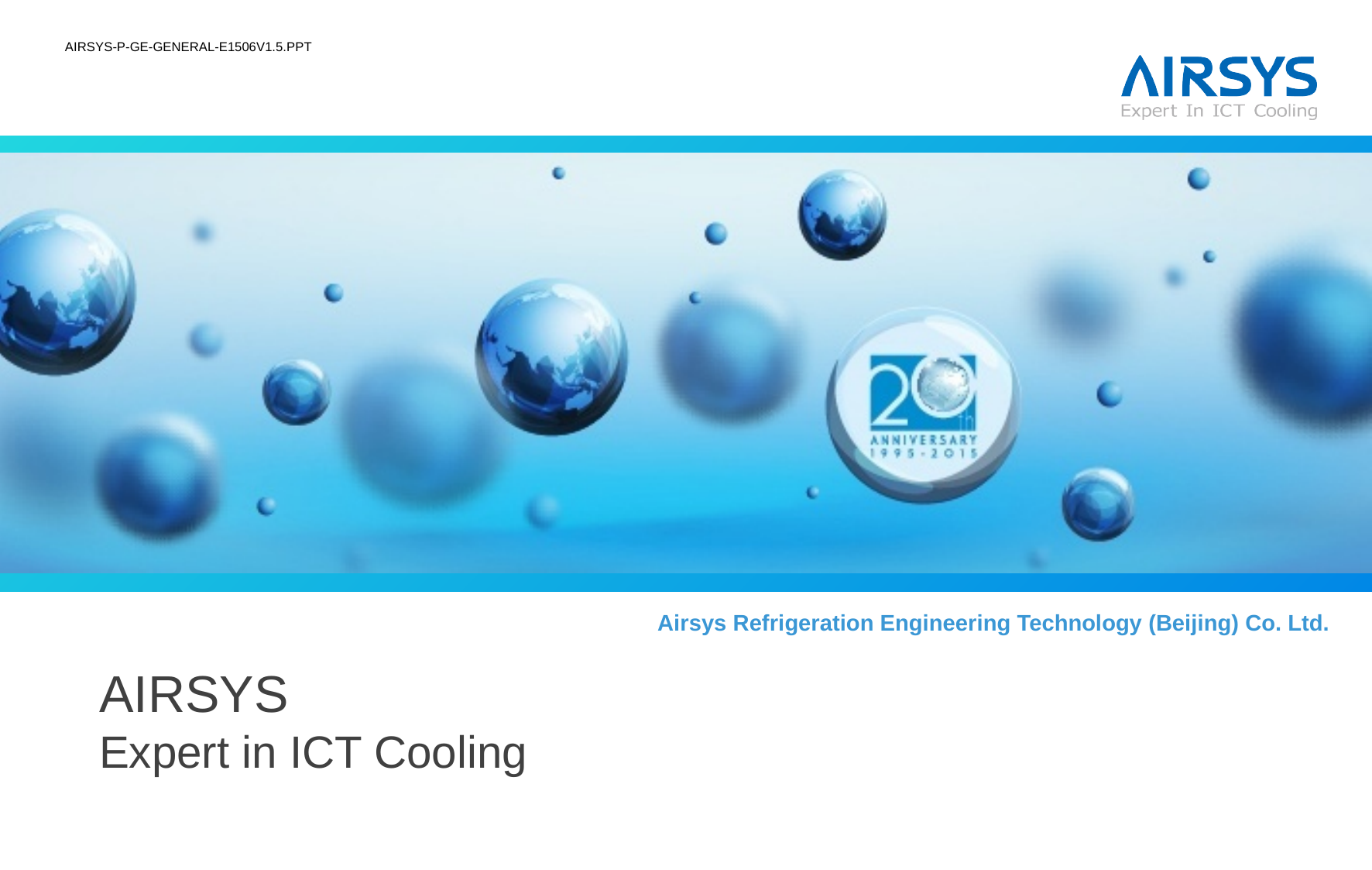

AIRSYS-P-GE-GENERAL-E1506V1.5.PPT
Airsys Refrigeration Engineering Technology (Beijing) Co. Ltd.
AIRSYS
Expert in ICT Cooling